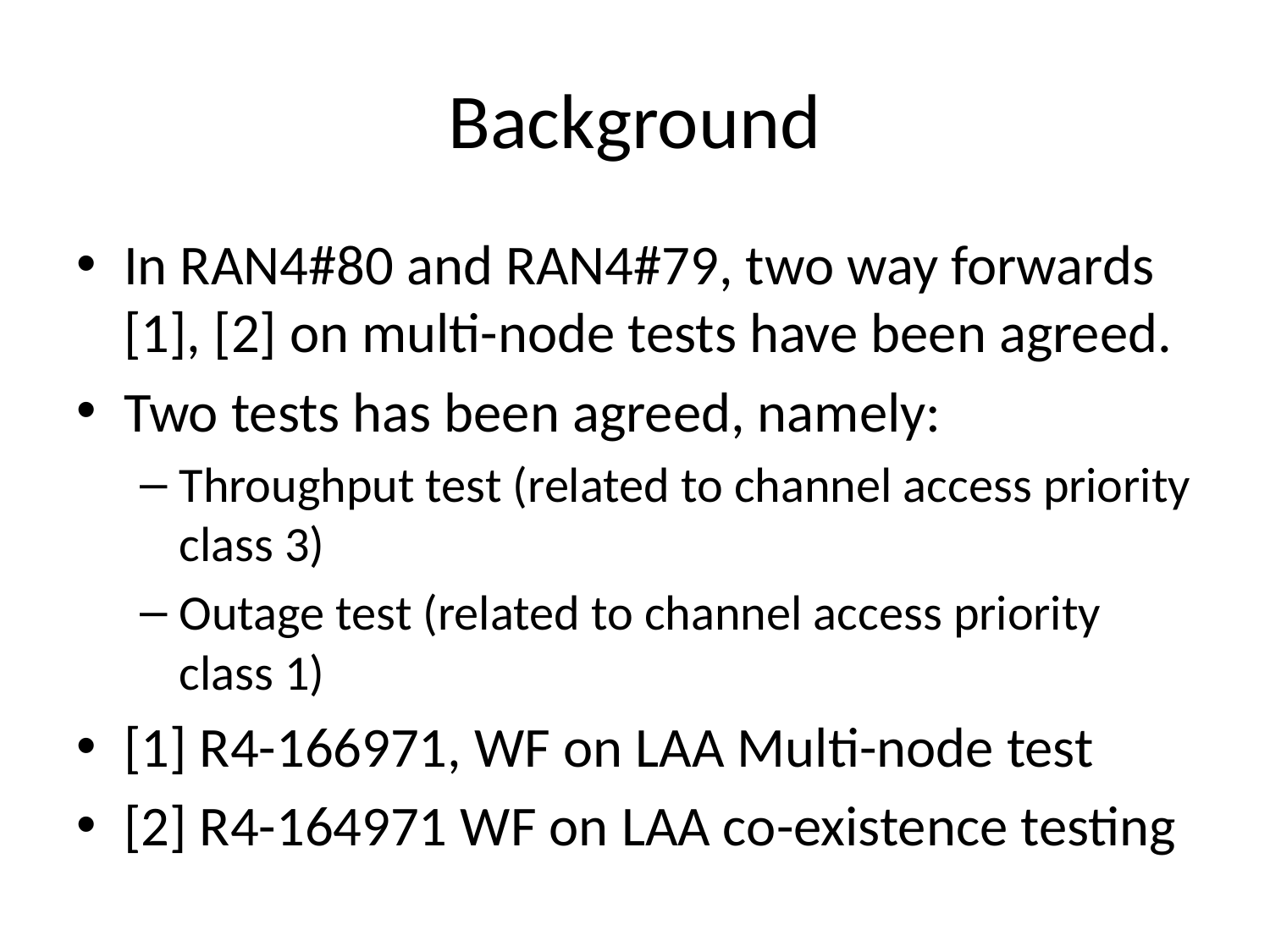

# Background
In RAN4#80 and RAN4#79, two way forwards [1], [2] on multi-node tests have been agreed.
Two tests has been agreed, namely:
Throughput test (related to channel access priority class 3)
Outage test (related to channel access priority class 1)
[1] R4-166971, WF on LAA Multi-node test
[2] R4-164971 WF on LAA co-existence testing